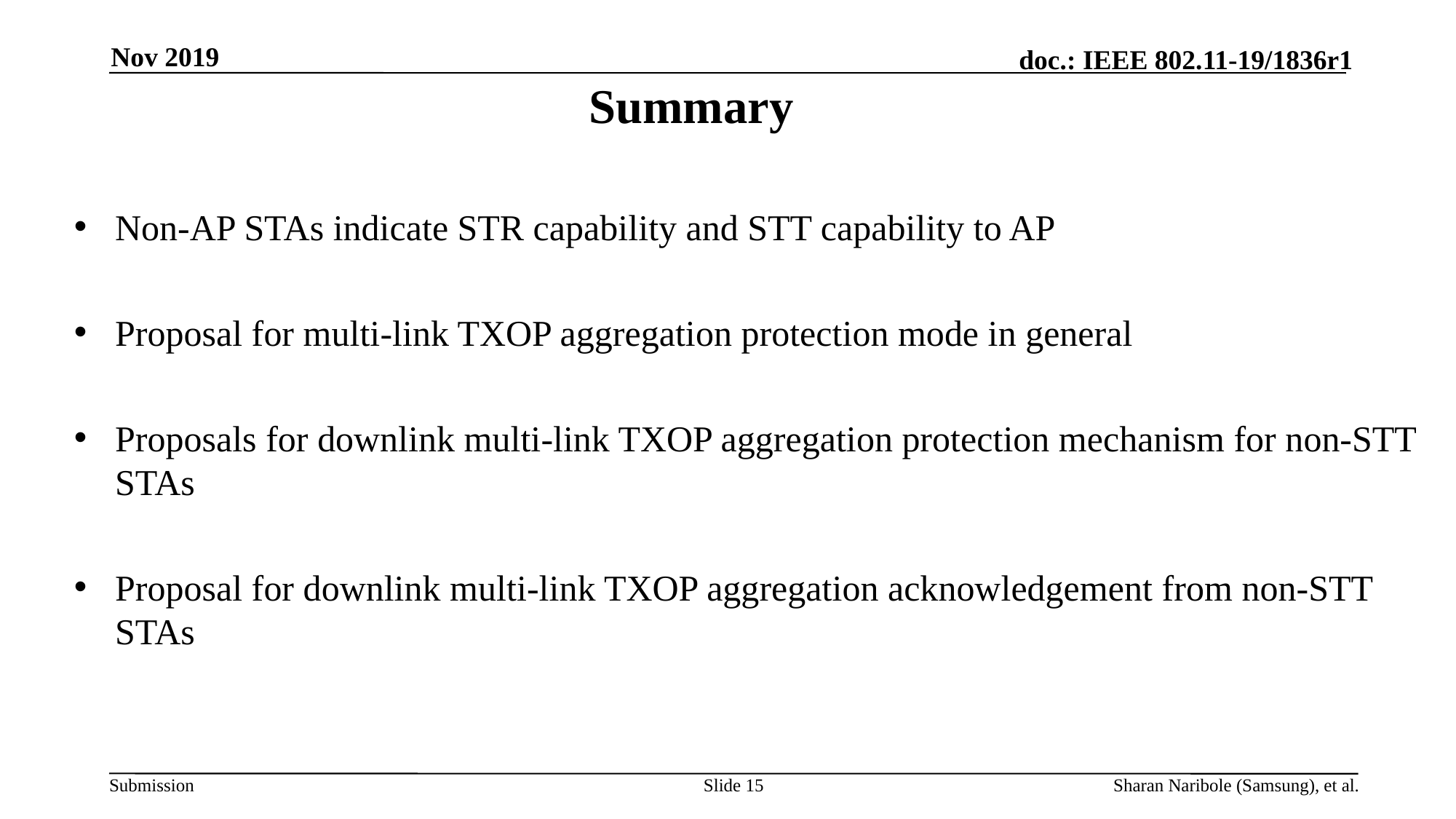

Nov 2019
# Summary

Non-AP STAs indicate STR capability and STT capability to AP

Proposal for multi-link TXOP aggregation protection mode in general

Proposals for downlink multi-link TXOP aggregation protection mechanism for non-STT STAs

Proposal for downlink multi-link TXOP aggregation acknowledgement from non-STT STAs
Slide 15
Sharan Naribole (Samsung), et al.